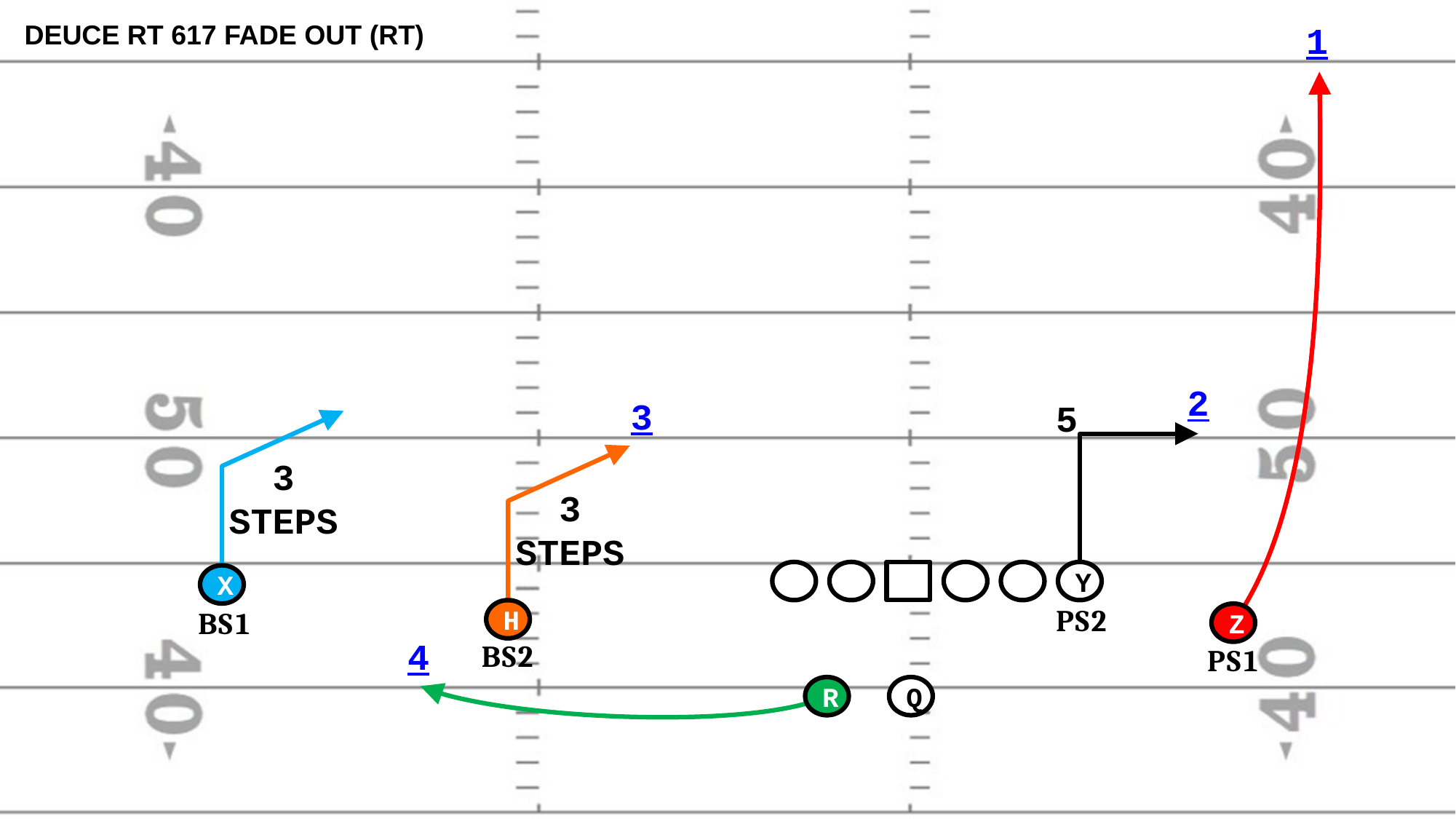

DEUCE RT 617 FADE OUT (RT)
1

2
3
5

3
STEPS
3
STEPS

Y
X
PS2
BS1
H
Z
4
BS2
PS1
R
Q